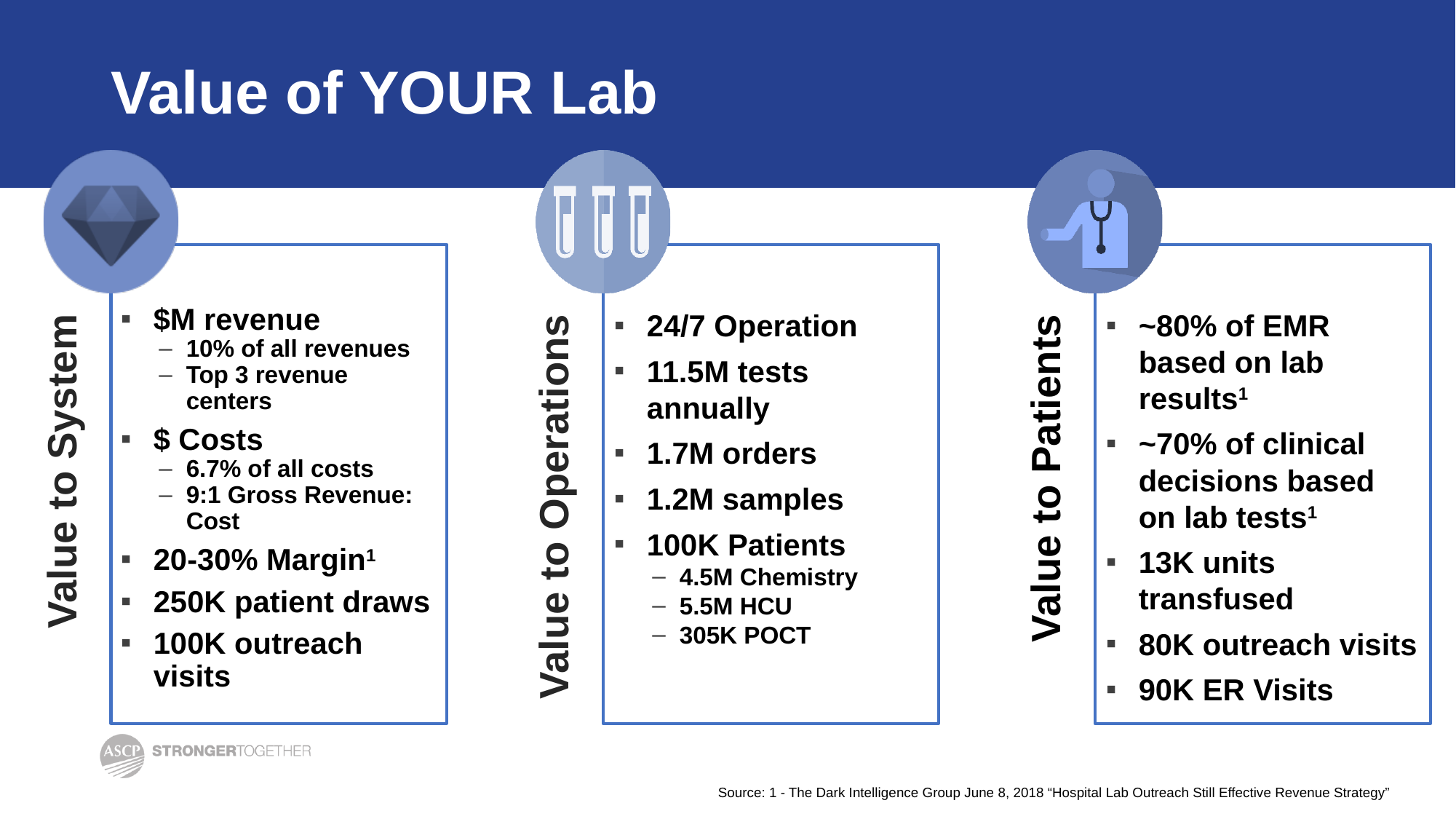

# Value of YOUR Lab

Value to System

Value to Operations

Value to Patients
$M revenue
10% of all revenues
Top 3 revenue centers
$ Costs
6.7% of all costs
9:1 Gross Revenue: Cost
20-30% Margin1
250K patient draws
100K outreach visits
24/7 Operation
11.5M tests annually
1.7M orders
1.2M samples
100K Patients
4.5M Chemistry
5.5M HCU
305K POCT
~80% of EMR based on lab results1
~70% of clinical decisions based on lab tests1
13K units transfused
80K outreach visits
90K ER Visits
Source: 1 - The Dark Intelligence Group June 8, 2018 “Hospital Lab Outreach Still Effective Revenue Strategy”